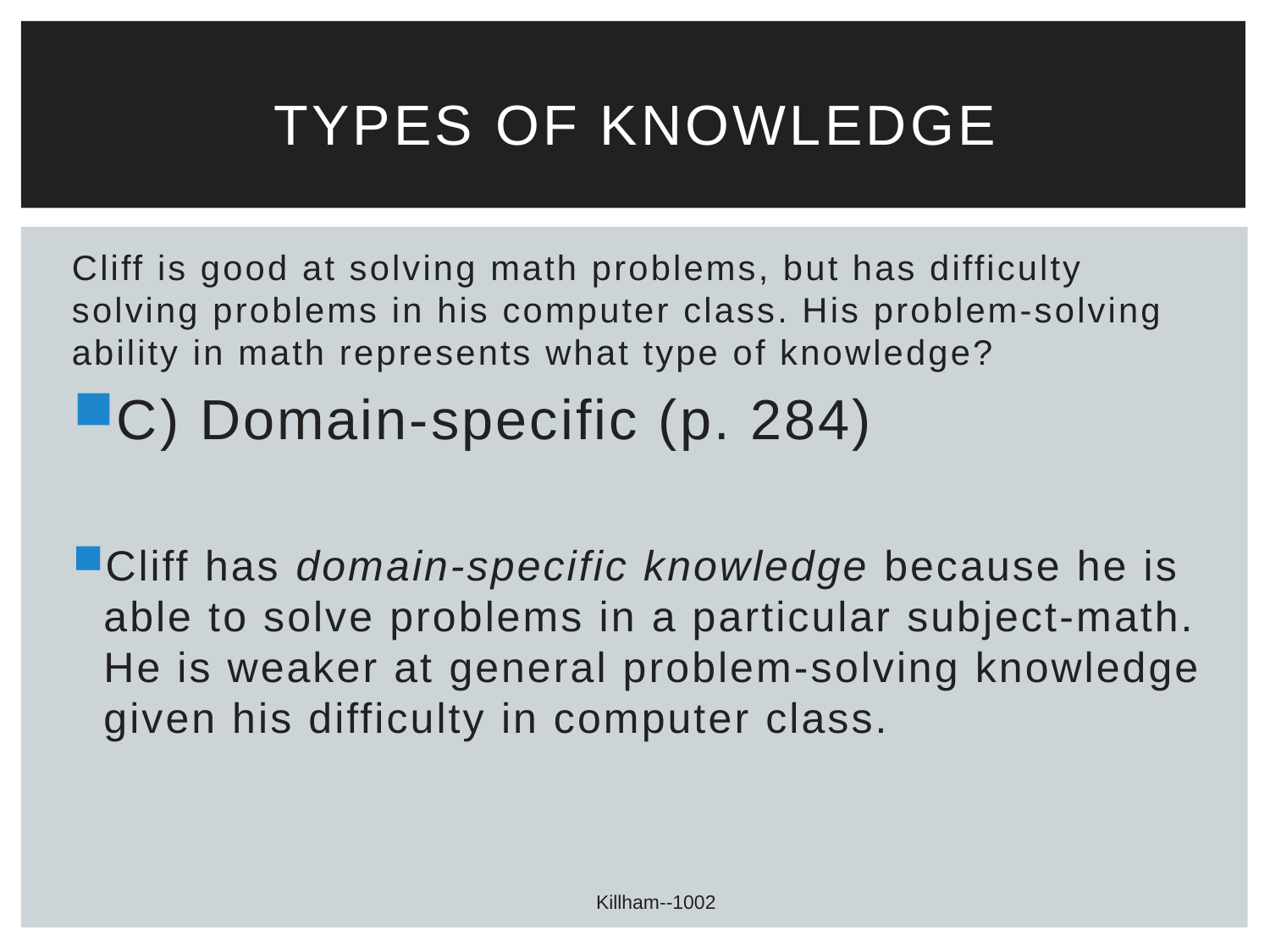

# Types of Knowledge
Cliff is good at solving math problems, but has difficulty solving problems in his computer class. His problem-solving ability in math represents what type of knowledge?
C) Domain-specific (p. 284)

Cliff has domain-specific knowledge because he is able to solve problems in a particular subject-math. He is weaker at general problem-solving knowledge given his difficulty in computer class.

Killham--1002